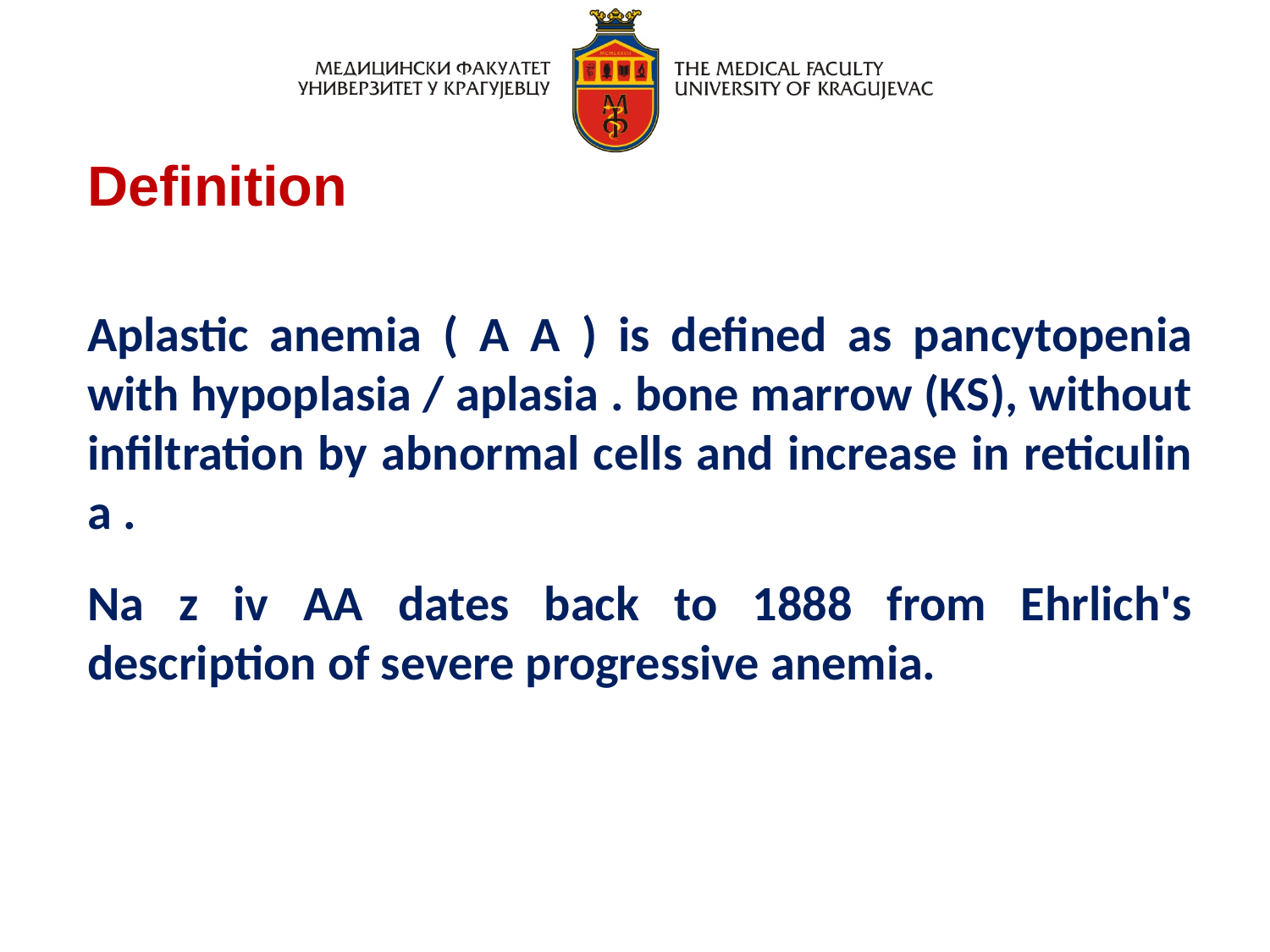

Definition
Aplastic anemia ( A A ) is defined as pancytopenia with hypoplasia / aplasia . bone marrow (KS), without infiltration by abnormal cells and increase in reticulin a .
Na z iv AA dates back to 1888 from Ehrlich's description of severe progressive anemia.